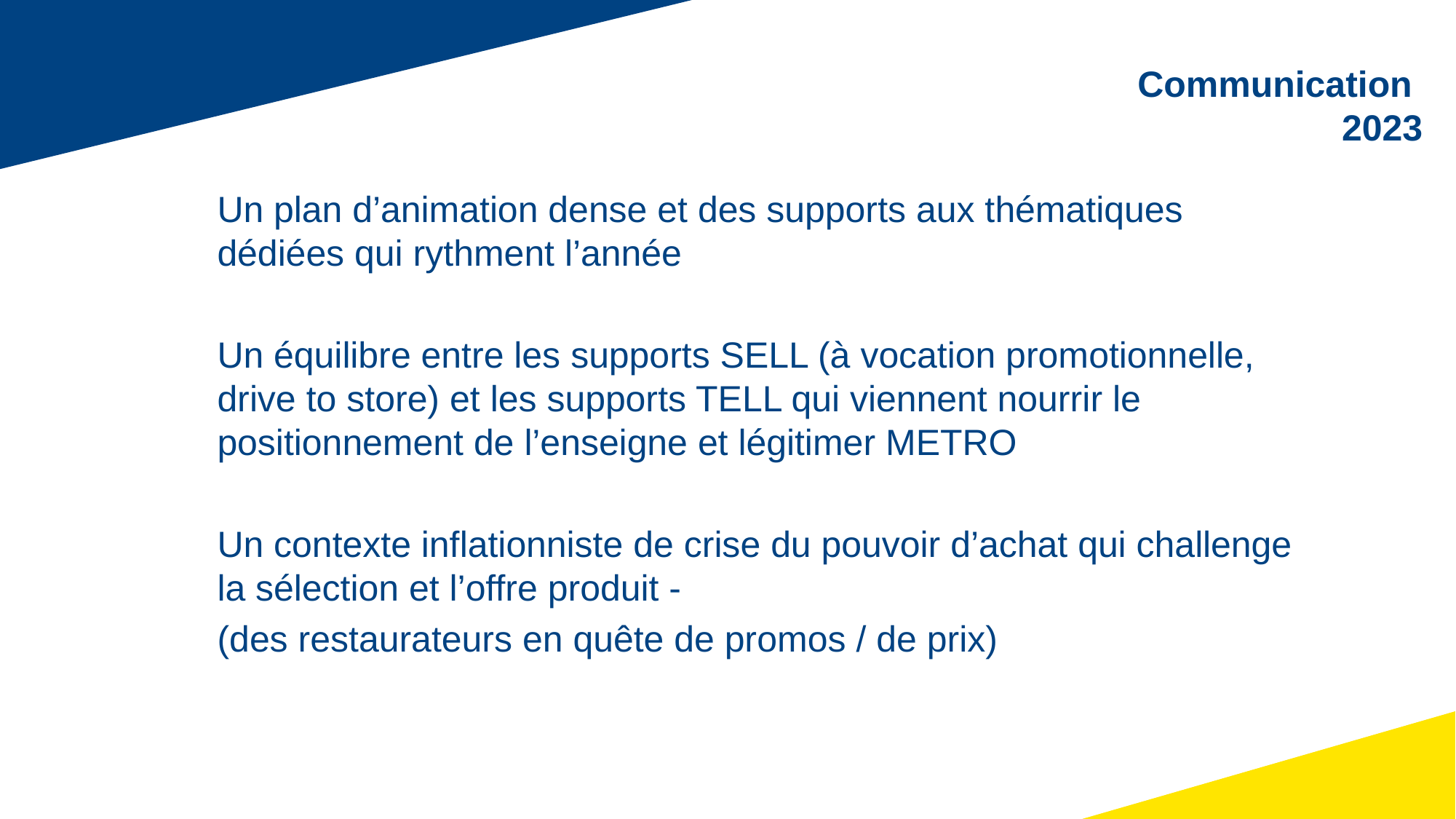

Communication
2023
Un plan d’animation dense et des supports aux thématiques dédiées qui rythment l’année

Un équilibre entre les supports SELL (à vocation promotionnelle, drive to store) et les supports TELL qui viennent nourrir le positionnement de l’enseigne et légitimer METRO

Un contexte inflationniste de crise du pouvoir d’achat qui challenge la sélection et l’offre produit -
(des restaurateurs en quête de promos / de prix)